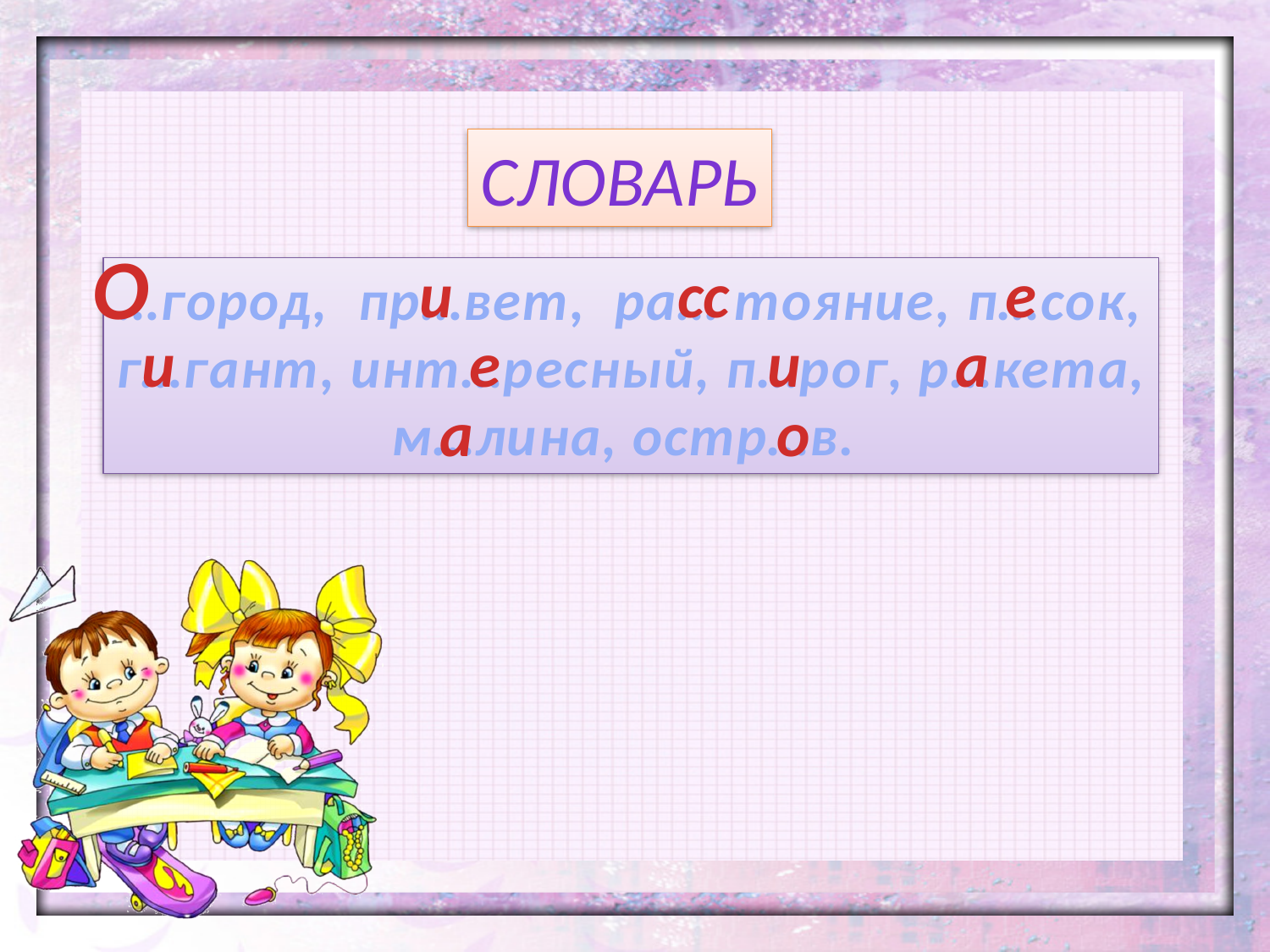

Словарь
О
и
сс
е
…город,  пр…вет,  ра… тояние, п…сок,
г…гант, инт…ресный, п…рог, р…кета,
м…лина, остр…в.
и
е
и
а
а
о